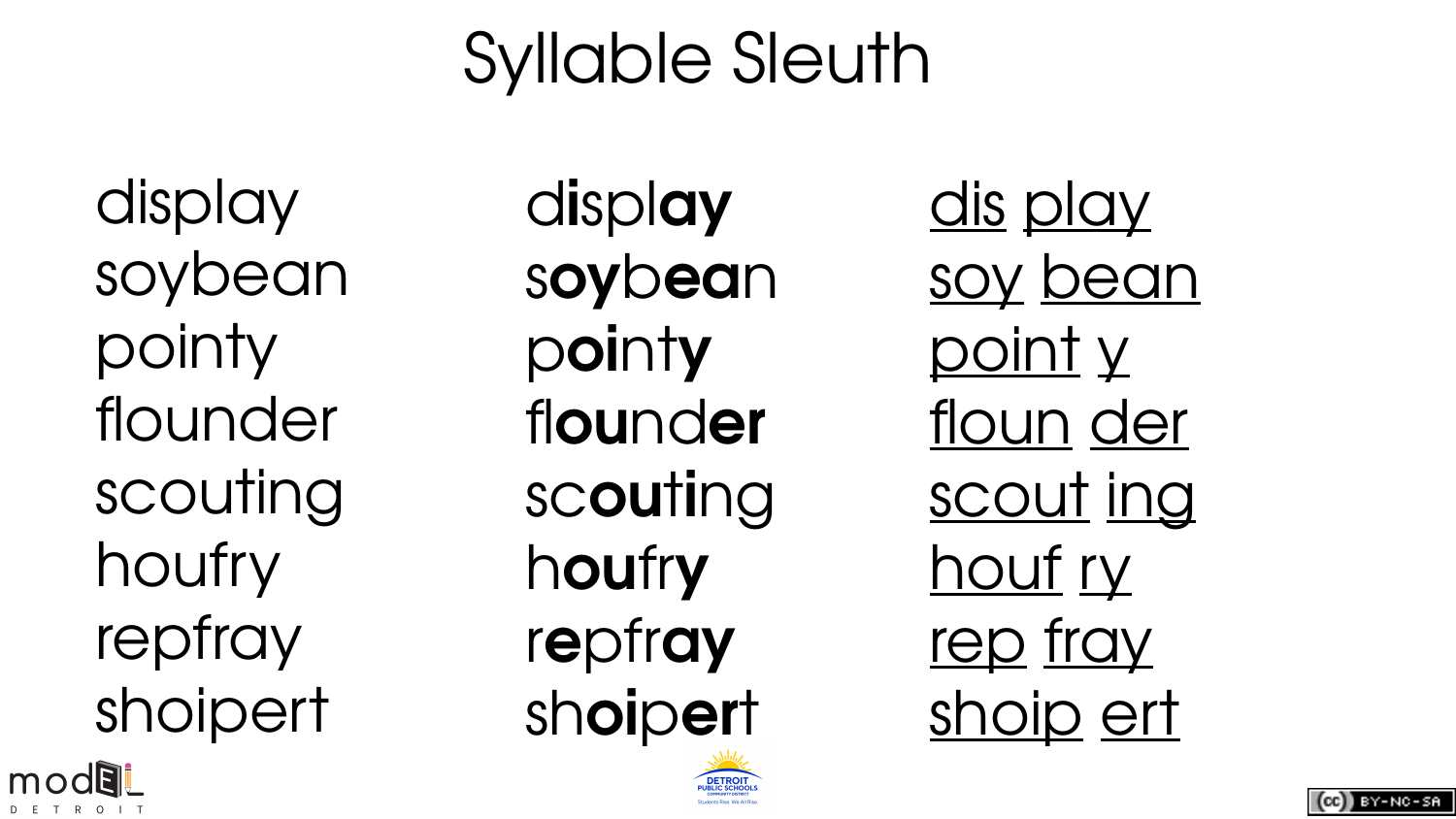

# Syllable Sleuth
display
soybean
pointy
flounder
scouting
houfry
repfray
shoipert
dis play
soy bean
point y
floun der
scout ing
houf ry
rep fray
shoip ert
display
soybean
pointy
flounder
scouting
houfry
repfray
shoipert